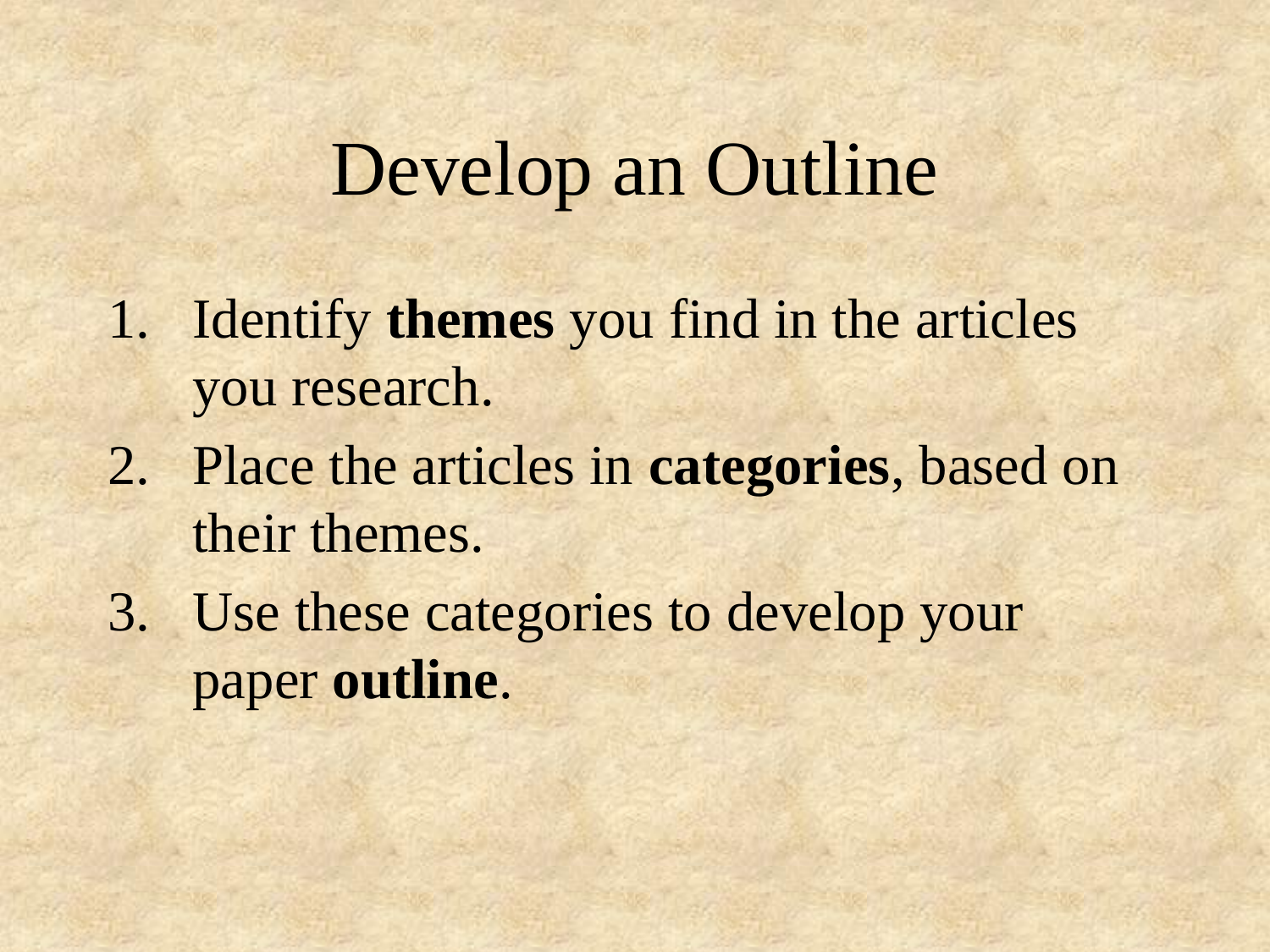

# Develop an Outline
Identify themes you find in the articles you research.
Place the articles in categories, based on their themes.
Use these categories to develop your paper outline.